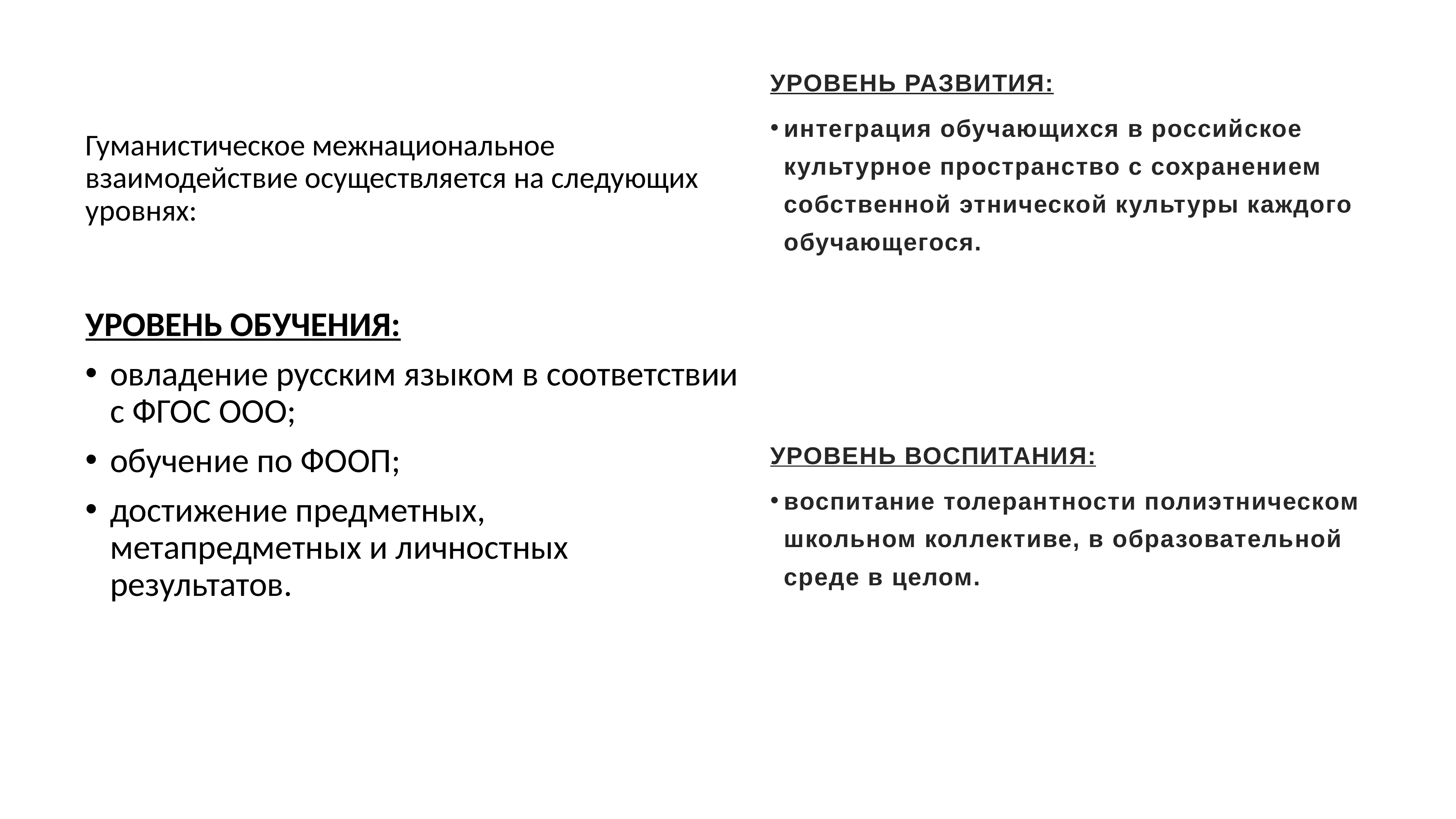

# Гуманистическое межнациональное взаимодействие осуществляется на следующих уровнях:
УРОВЕНЬ РАЗВИТИЯ:
интеграция обучающихся в российское культурное пространство с сохранением собственной этнической культуры каждого обучающегося.
УРОВЕНЬ ОБУЧЕНИЯ:
овладение русским языком в соответствии с ФГОС ООО;
обучение по ФООП;
достижение предметных, метапредметных и личностных результатов.
УРОВЕНЬ ВОСПИТАНИЯ:
воспитание толерантности полиэтническом школьном коллективе, в образовательной среде в целом.